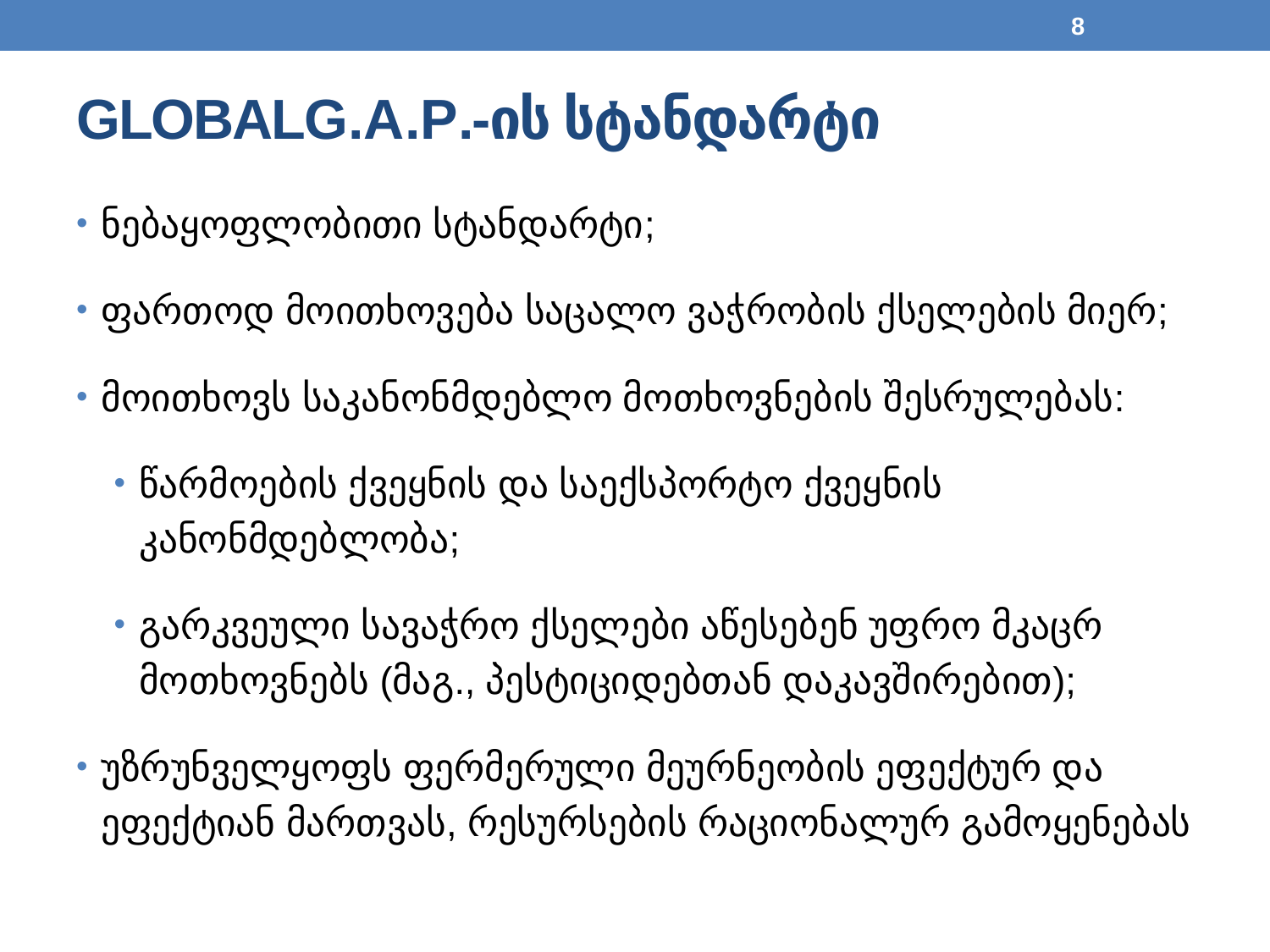

8
# GLOBALG.A.P.-ის სტანდარტი
ნებაყოფლობითი სტანდარტი;
ფართოდ მოითხოვება საცალო ვაჭრობის ქსელების მიერ;
მოითხოვს საკანონმდებლო მოთხოვნების შესრულებას:
წარმოების ქვეყნის და საექსპორტო ქვეყნის კანონმდებლობა;
გარკვეული სავაჭრო ქსელები აწესებენ უფრო მკაცრ მოთხოვნებს (მაგ., პესტიციდებთან დაკავშირებით);
უზრუნველყოფს ფერმერული მეურნეობის ეფექტურ და ეფექტიან მართვას, რესურსების რაციონალურ გამოყენებას